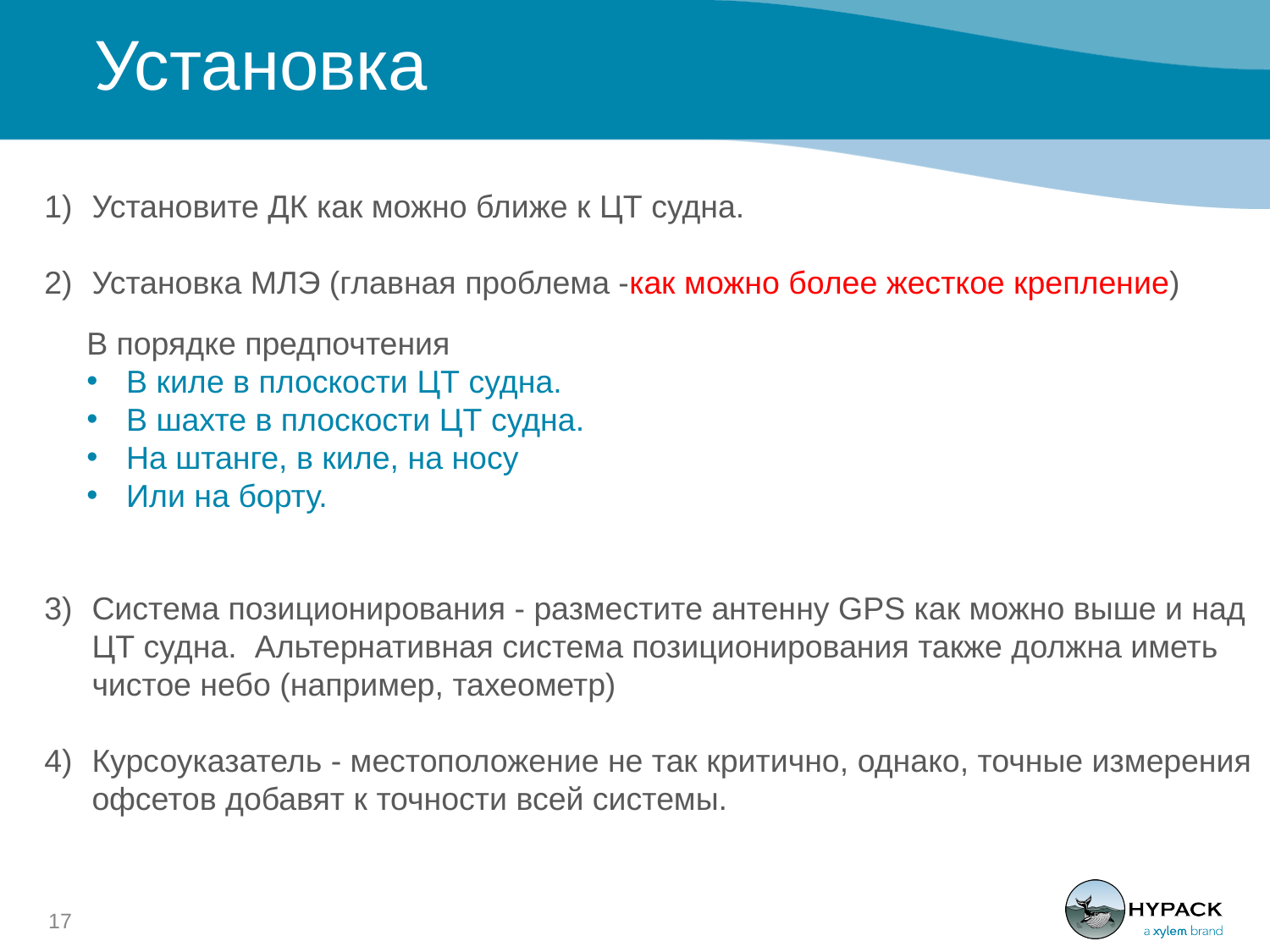

Установка
Установите ДК как можно ближе к ЦТ судна.

Установка МЛЭ (главная проблема -как можно более жесткое крепление)
В порядке предпочтения
В киле в плоскости ЦТ судна.
В шахте в плоскости ЦТ судна.
На штанге, в киле, на носу
Или на борту.
Система позиционирования - разместите антенну GPS как можно выше и над ЦТ судна.  Альтернативная система позиционирования также должна иметь чистое небо (например, тахеометр)

Курсоуказатель - местоположение не так критично, однако, точные измерения офсетов добавят к точности всей системы.

17